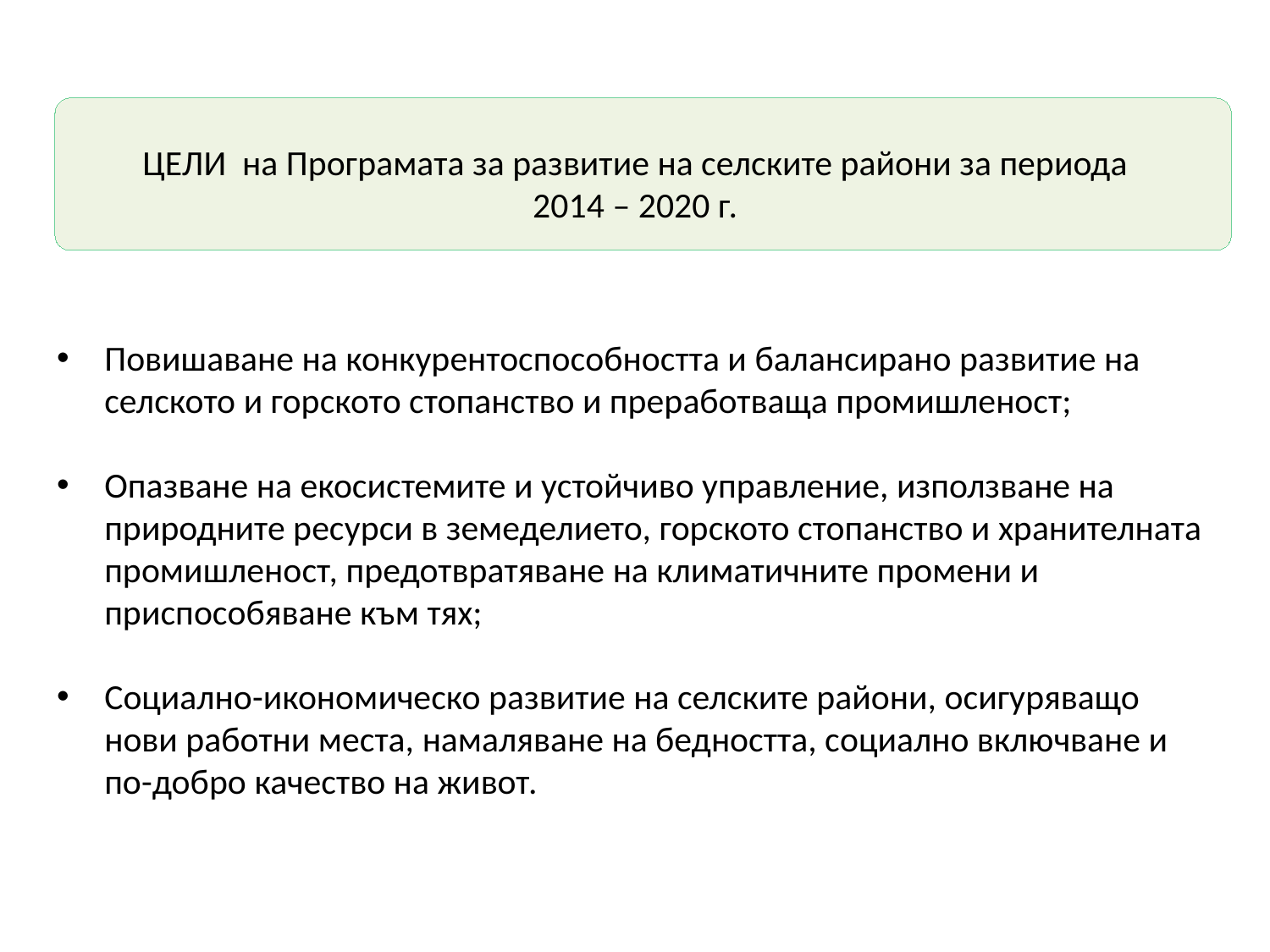

ЦЕЛИ  на Програмата за развитие на селските райони за периода 2014 – 2020 г.

Повишаване на конкурентоспособността и балансирано развитие на селското и горското стопанство и преработваща промишленост;

Опазване на екосистемите и устойчиво управление, използване на природните ресурси в земеделието, горското стопанство и хранителната промишленост, предотвратяване на климатичните промени и приспособяване към тях;

Социално-икономическо развитие на селските райони, осигуряващо нови работни места, намаляване на бедността, социално включване и по-добро качество на живот.